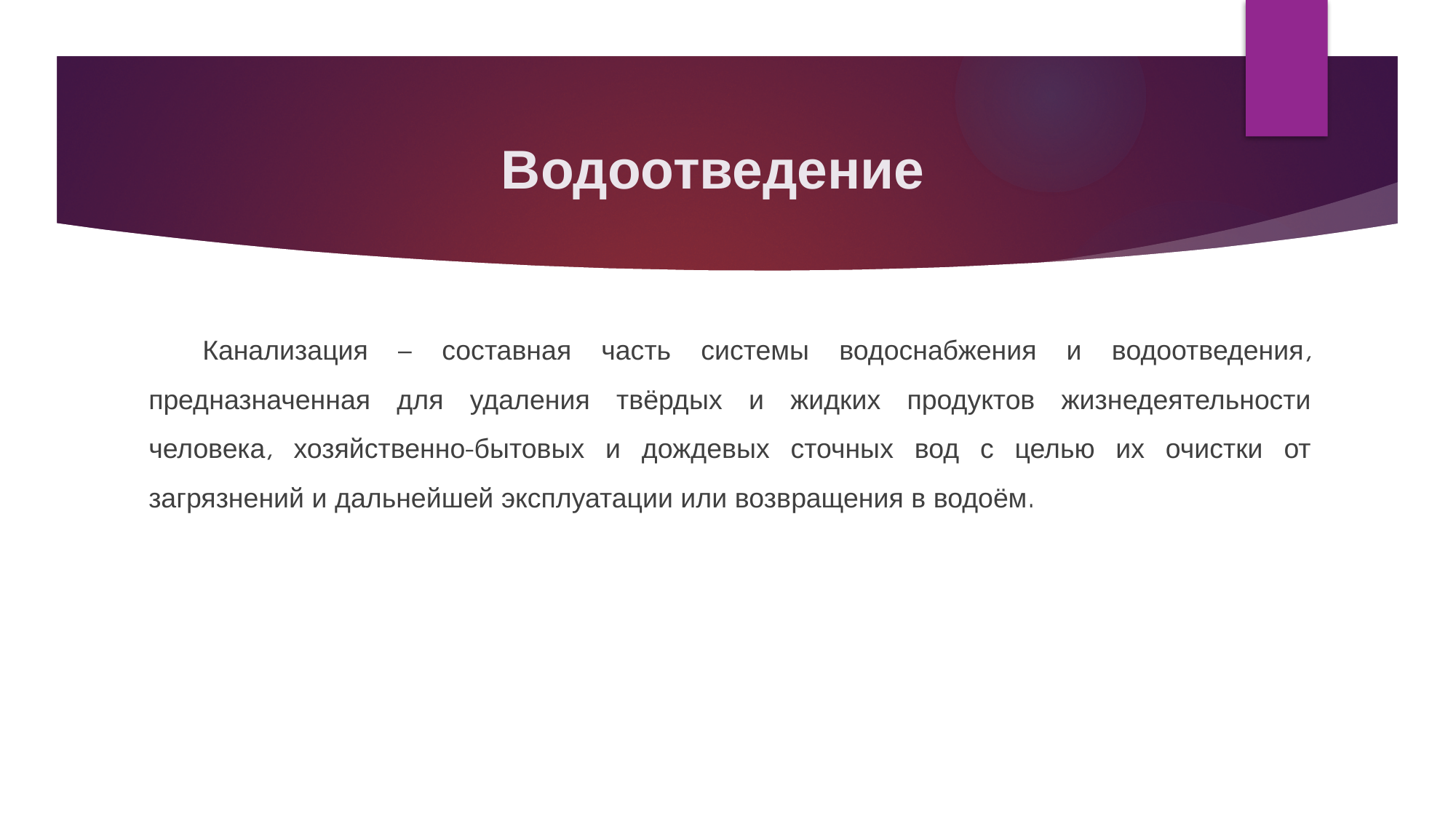

# Водоотведение
Канализация – составная часть системы водоснабжения и водоотведения, предназначенная для удаления твёрдых и жидких продуктов жизнедеятельности человека, хозяйственно-бытовых и дождевых сточных вод с целью их очистки от загрязнений и дальнейшей эксплуатации или возвращения в водоём.